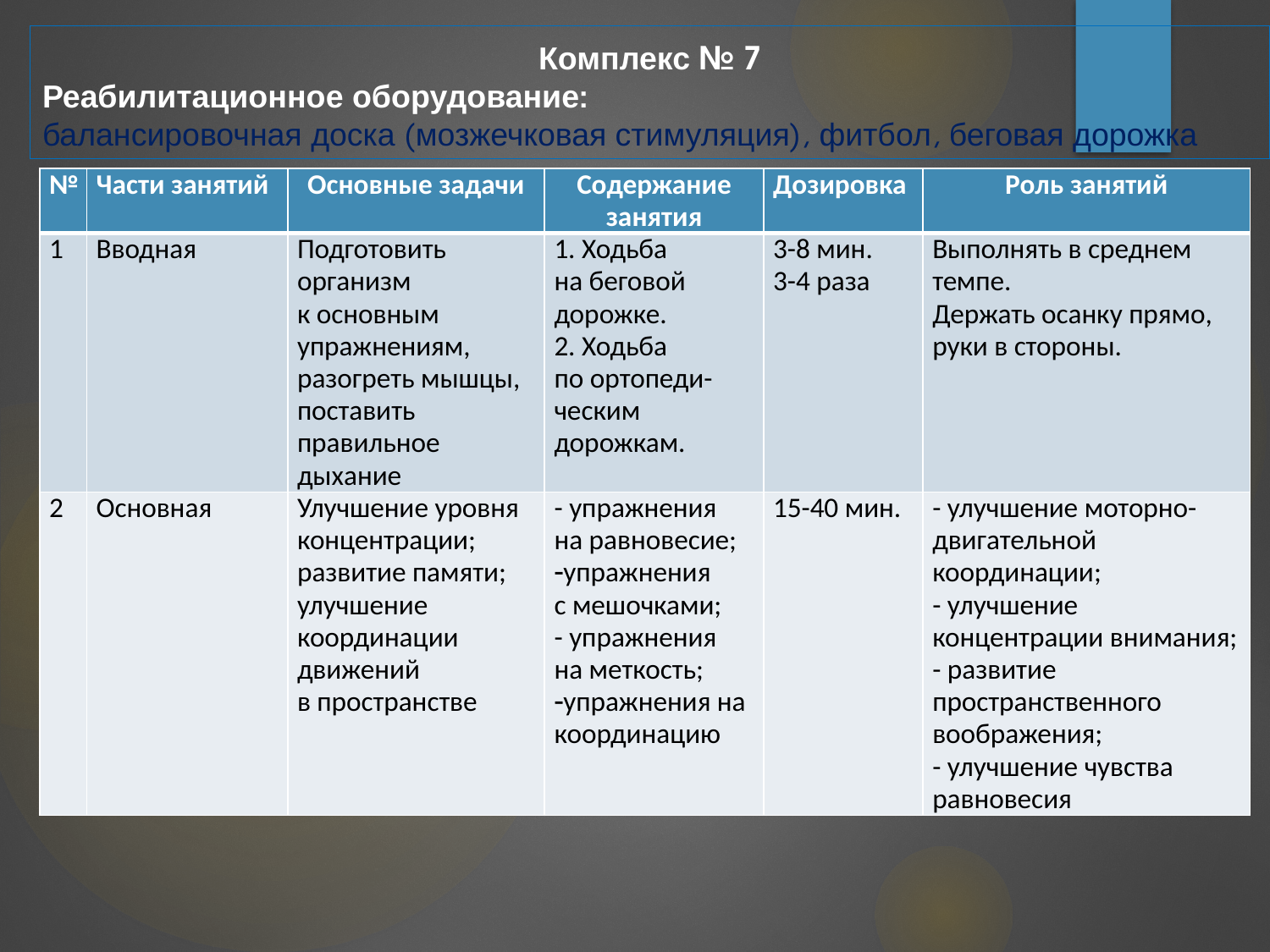

Комплекс № 7
Реабилитационное оборудование:
балансировочная доска (мозжечковая стимуляция), фитбол, беговая дорожка
| № | Части занятий | Основные задачи | Содержание занятия | Дозировка | Роль занятий |
| --- | --- | --- | --- | --- | --- |
| 1 | Вводная | Подготовить организм к основным упражнениям, разогреть мышцы, поставить правильное дыхание | 1. Ходьба на беговой дорожке. 2. Ходьба по ортопеди-ческим дорожкам. | 3-8 мин. 3-4 раза | Выполнять в среднем темпе. Держать осанку прямо, руки в стороны. |
| 2 | Основная | Улучшение уровня концентрации; развитие памяти; улучшение координации движений в пространстве | - упражнения на равновесие; упражнения с мешочками; - упражнения на меткость; упражнения на координацию | 15-40 мин. | - улучшение моторно-двигательной координации; - улучшение концентрации внимания; - развитие пространственного воображения; - улучшение чувства равновесия |